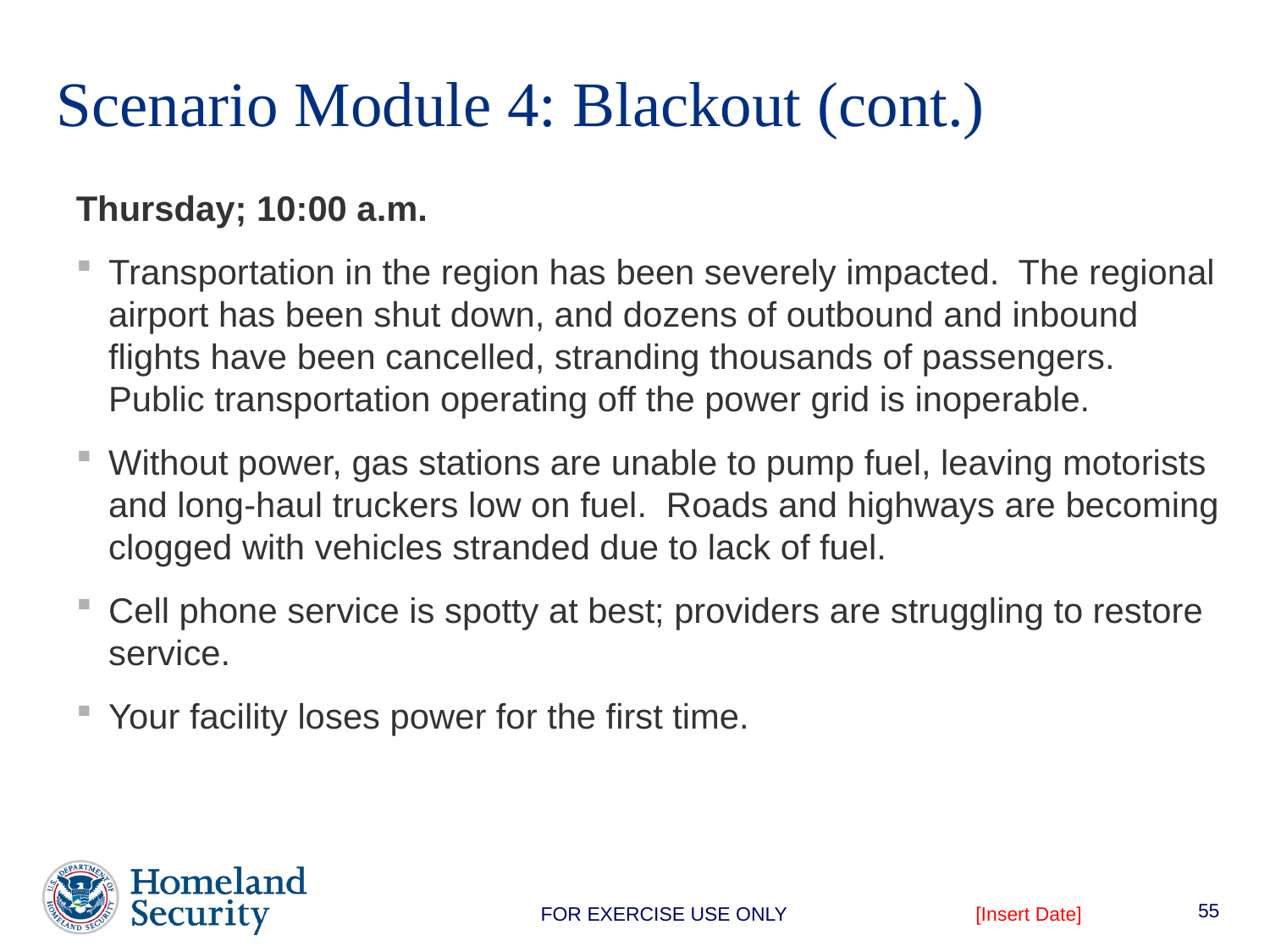

# Scenario Module 4: Blackout (cont.)
Thursday; 10:00 a.m.
Transportation in the region has been severely impacted.  The regional airport has been shut down, and dozens of outbound and inbound flights have been cancelled, stranding thousands of passengers.  Public transportation operating off the power grid is inoperable.
Without power, gas stations are unable to pump fuel, leaving motorists and long-haul truckers low on fuel.  Roads and highways are becoming clogged with vehicles stranded due to lack of fuel.
Cell phone service is spotty at best; providers are struggling to restore service.
Your facility loses power for the first time.

55